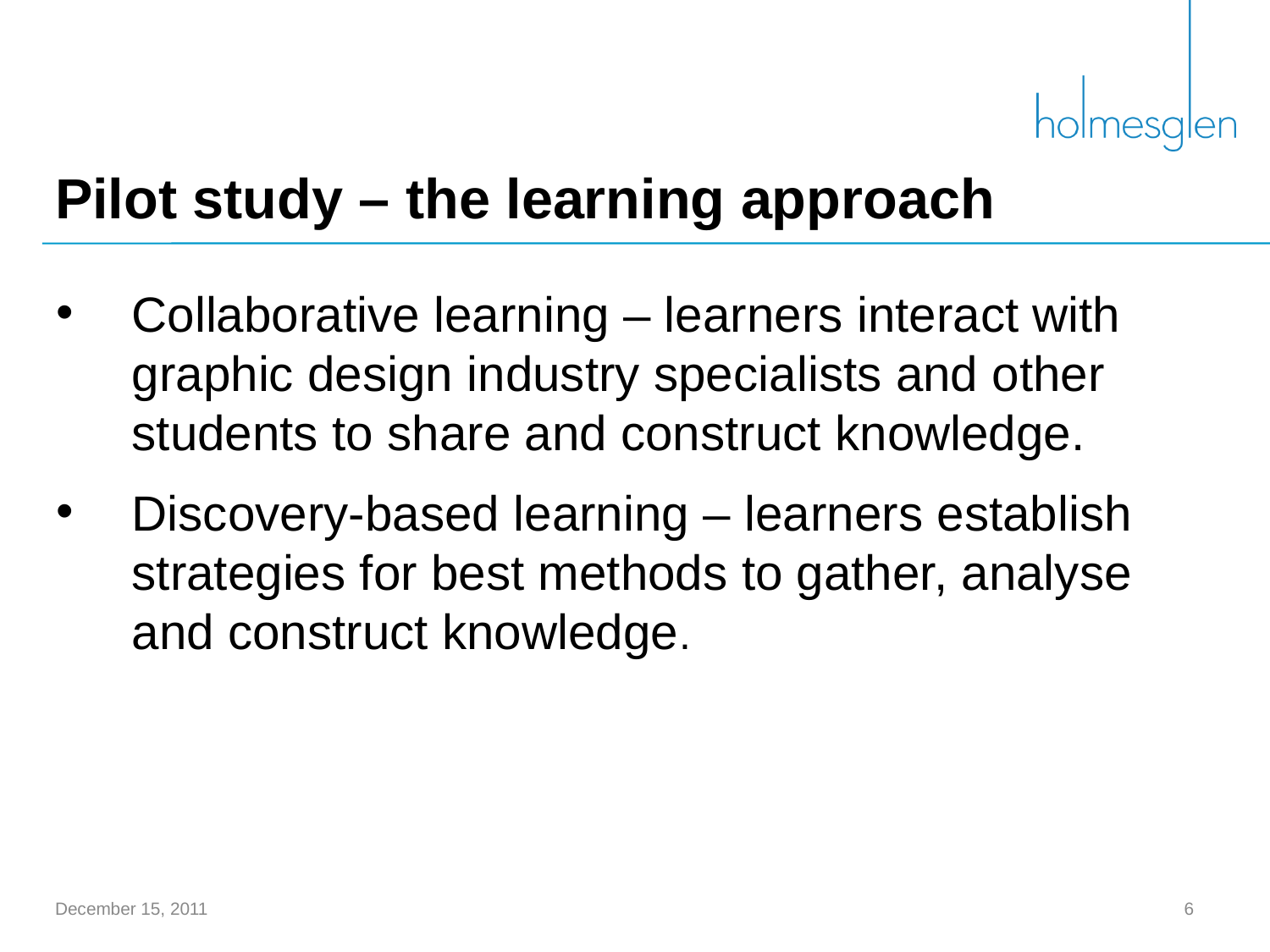

# Pilot study – the learning approach
Collaborative learning – learners interact with graphic design industry specialists and other students to share and construct knowledge.
Discovery-based learning – learners establish strategies for best methods to gather, analyse and construct knowledge.

December 15, 2011
6